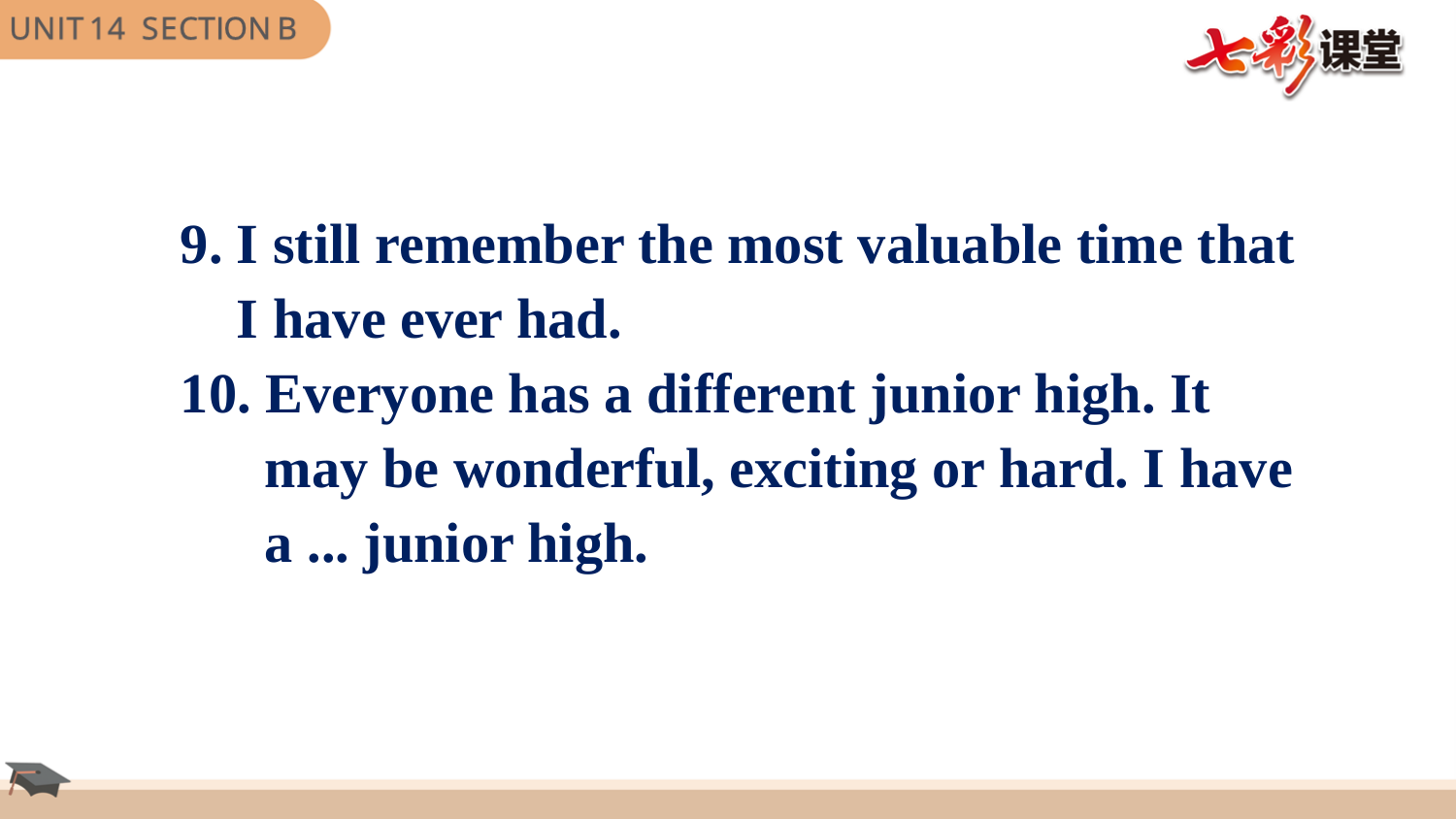

9. I still remember the most valuable time that
    I have ever had.
10. Everyone has a different junior high. It
      may be wonderful, exciting or hard. I have
      a ... junior high.